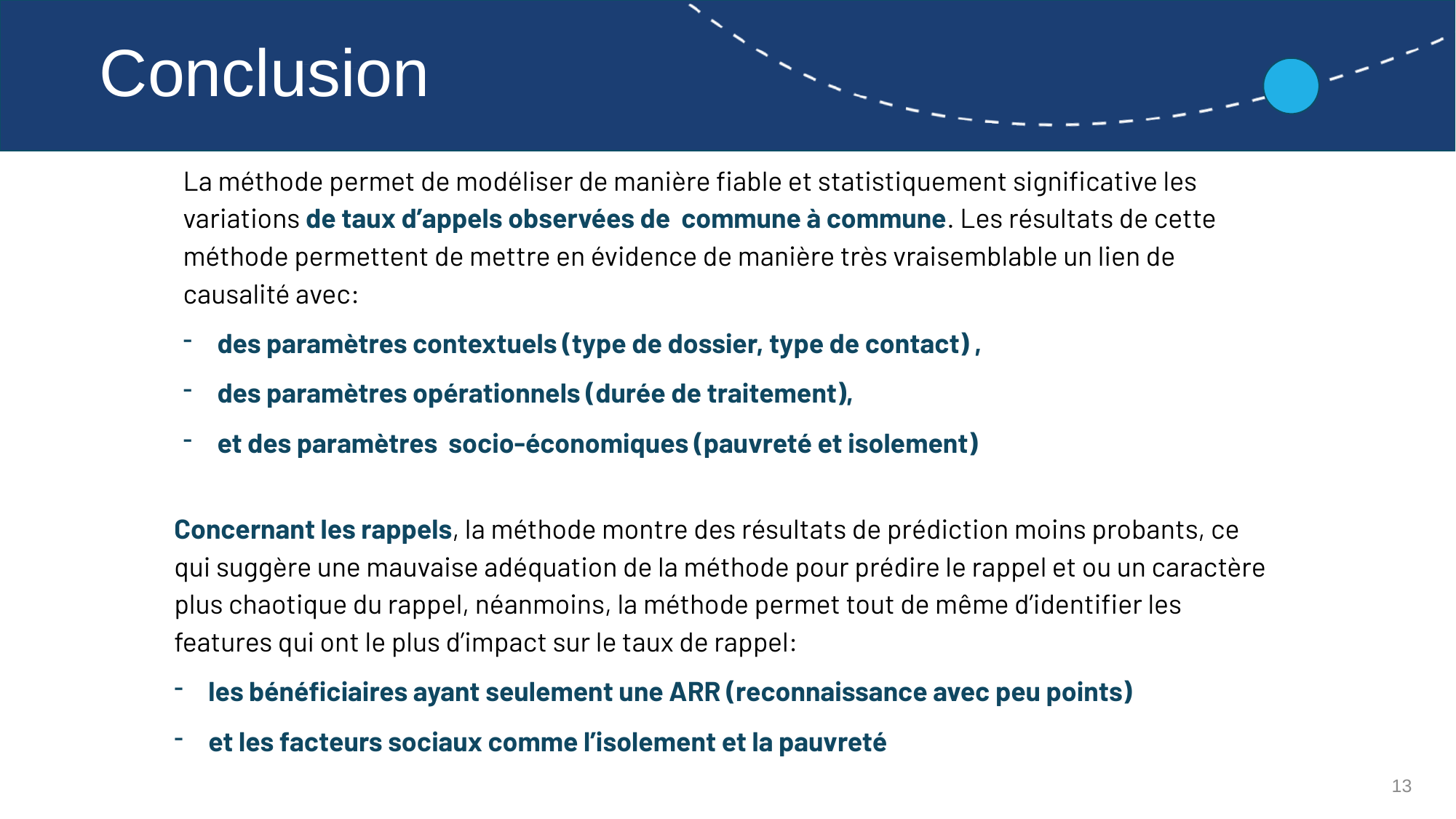

# Conclusion
La méthode permet de modéliser de manière fiable et statistiquement significative les variations de taux d’appels observées de  commune à commune. Les résultats de cette méthode permettent de mettre en évidence de manière très vraisemblable un lien de causalité avec:
des paramètres contextuels (type de dossier, type de contact) ,
des paramètres opérationnels (durée de traitement),
et des paramètres  socio-économiques (pauvreté et isolement)

Concernant les rappels, la méthode montre des résultats de prédiction moins probants, ce qui suggère une mauvaise adéquation de la méthode pour prédire le rappel et ou un caractère plus chaotique du rappel, néanmoins, la méthode permet tout de même d’identifier les features qui ont le plus d’impact sur le taux de rappel:
les bénéficiaires ayant seulement une ARR (reconnaissance avec peu points)
et les facteurs sociaux comme l’isolement et la pauvreté
13